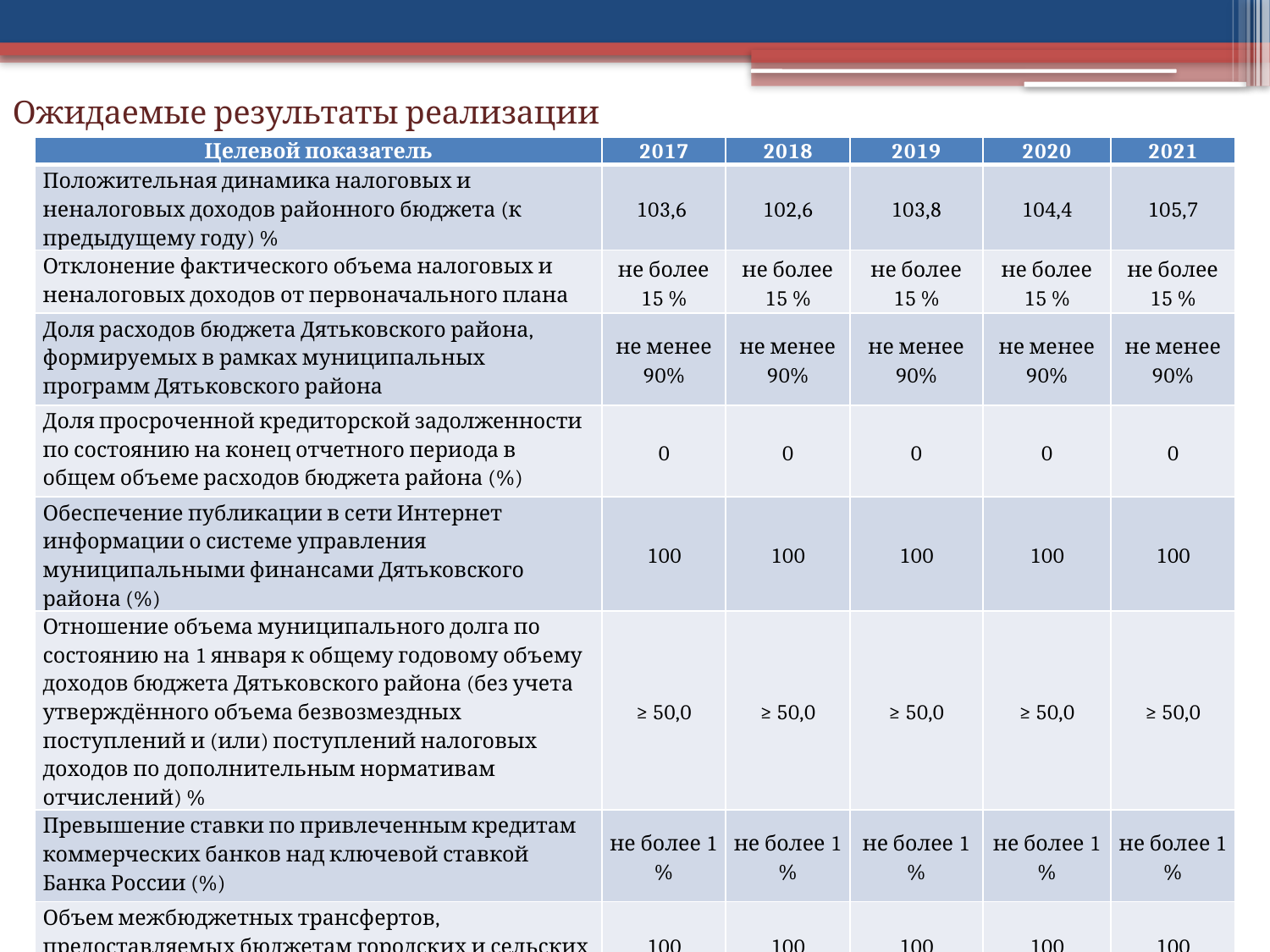

Ожидаемые результаты реализации
| Целевой показатель | 2017 | 2018 | 2019 | 2020 | 2021 |
| --- | --- | --- | --- | --- | --- |
| Положительная динамика налоговых и неналоговых доходов районного бюджета (к предыдущему году) % | 103,6 | 102,6 | 103,8 | 104,4 | 105,7 |
| Отклонение фактического объема налоговых и неналоговых доходов от первоначального плана | не более 15 % | не более 15 % | не более 15 % | не более 15 % | не более 15 % |
| Доля расходов бюджета Дятьковского района, формируемых в рамках муниципальных программ Дятьковского района | не менее 90% | не менее 90% | не менее 90% | не менее 90% | не менее 90% |
| Доля просроченной кредиторской задолженности по состоянию на конец отчетного периода в общем объеме расходов бюджета района (%) | 0 | 0 | 0 | 0 | 0 |
| Обеспечение публикации в сети Интернет информации о системе управления муниципальными финансами Дятьковского района (%) | 100 | 100 | 100 | 100 | 100 |
| Отношение объема муниципального долга по состоянию на 1 января к общему годовому объему доходов бюджета Дятьковского района (без учета утверждённого объема безвозмездных поступлений и (или) поступлений налоговых доходов по дополнительным нормативам отчислений) % | ≥ 50,0 | ≥ 50,0 | ≥ 50,0 | ≥ 50,0 | ≥ 50,0 |
| Превышение ставки по привлеченным кредитам коммерческих банков над ключевой ставкой Банка России (%) | не более 1 % | не более 1 % | не более 1 % | не более 1 % | не более 1 % |
| Объем межбюджетных трансфертов, предоставляемых бюджетам городских и сельских поселений (%) | 100 | 100 | 100 | 100 | 100 |